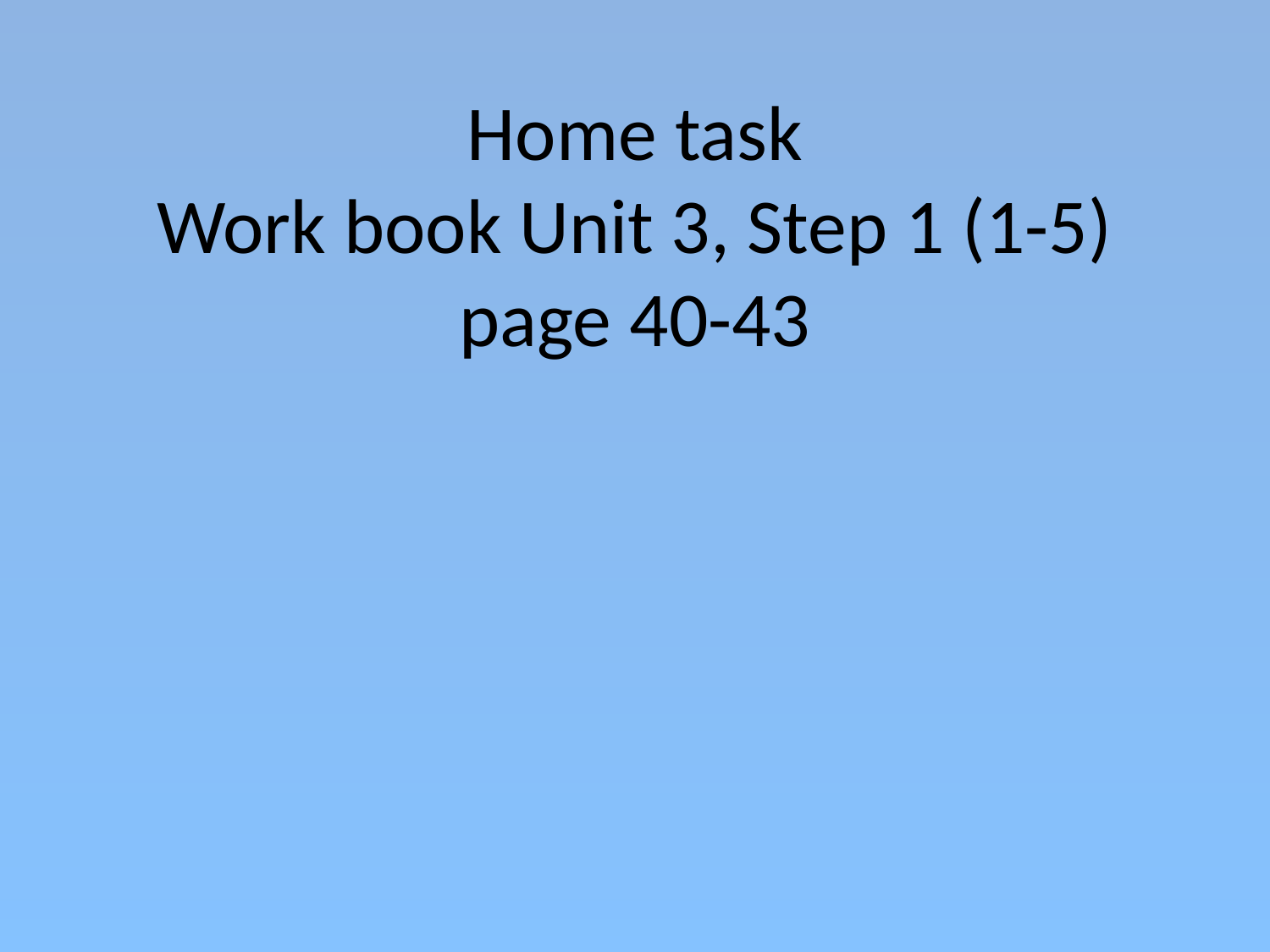

# Home task Work book Unit 3, Step 1 (1-5) page 40-43